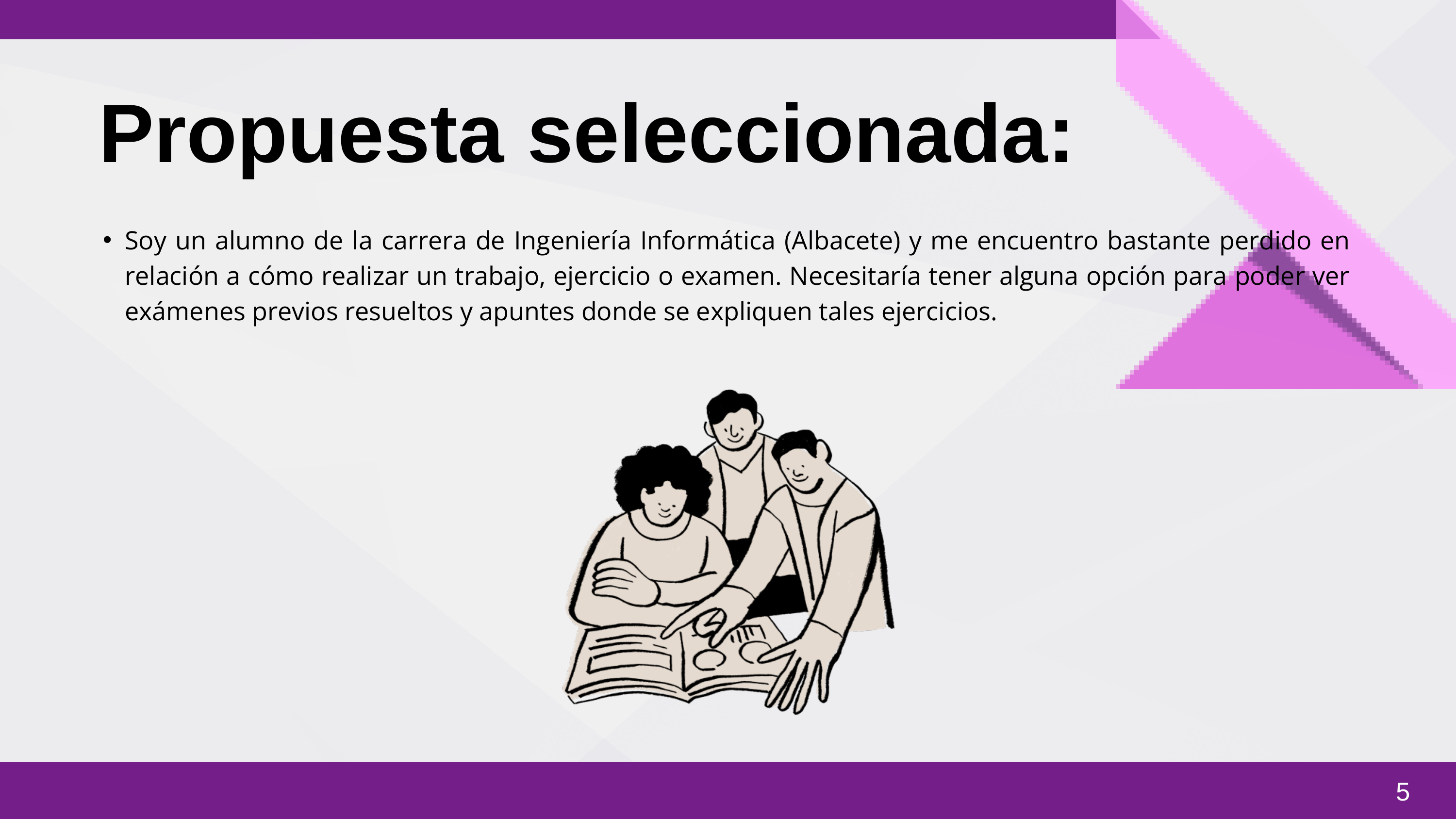

Propuesta seleccionada:

Soy un alumno de la carrera de Ingeniería Informática (Albacete) y me encuentro bastante perdido en relación a cómo realizar un trabajo, ejercicio o examen. Necesitaría tener alguna opción para poder ver exámenes previos resueltos y apuntes donde se expliquen tales ejercicios.

5